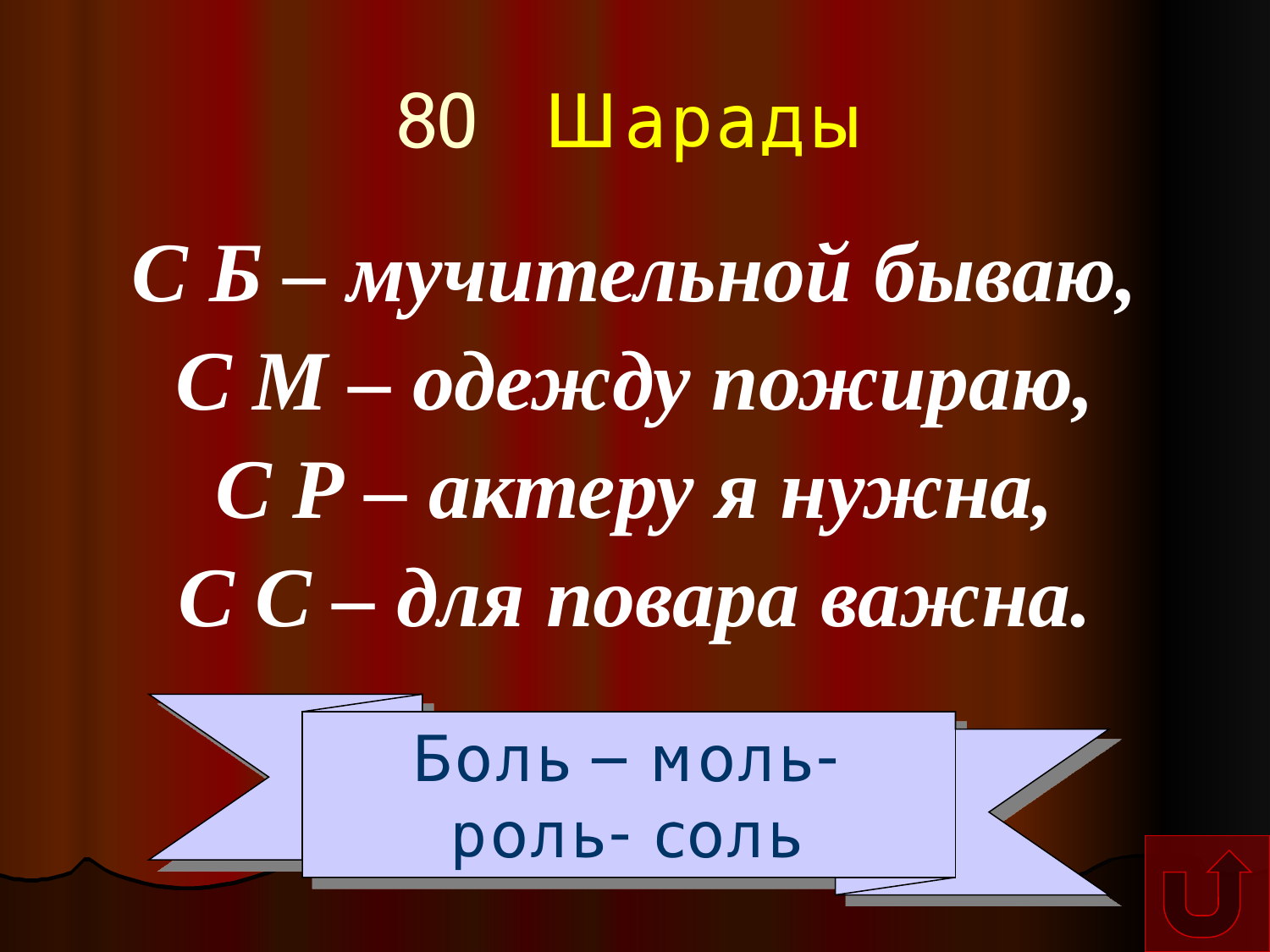

# 80   Шарады
С Б – мучительной бываю,
С М – одежду пожираю,
С Р – актеру я нужна,
С С – для повара важна.
Боль – моль- роль- соль